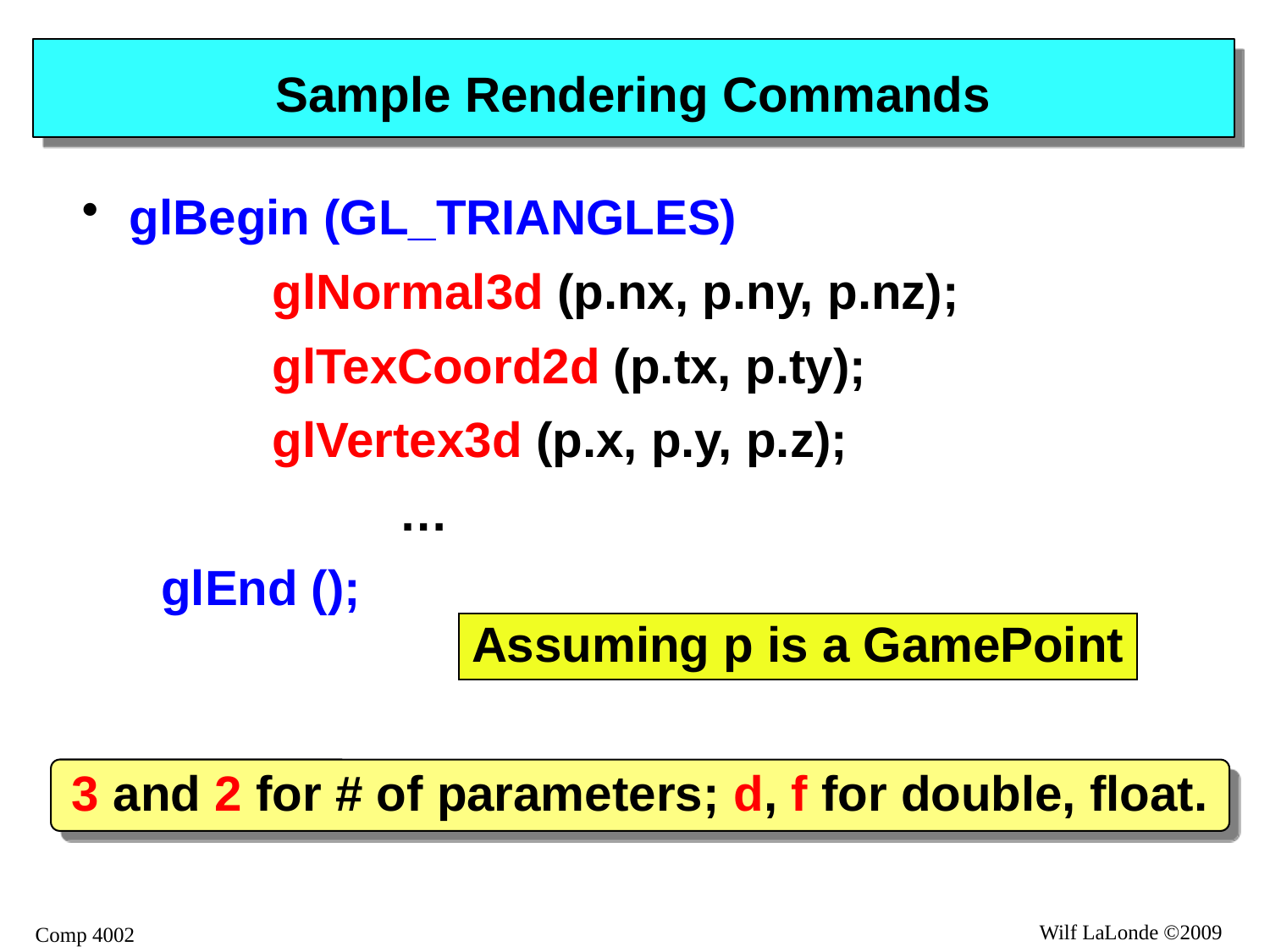

# Sample Rendering Commands
glBegin (GL_TRIANGLES)
	glNormal3d (p.nx, p.ny, p.nz);
	glTexCoord2d (p.tx, p.ty);
	glVertex3d (p.x, p.y, p.z);
		…
glEnd ();
Assuming p is a GamePoint
3 and 2 for # of parameters; d, f for double, float.